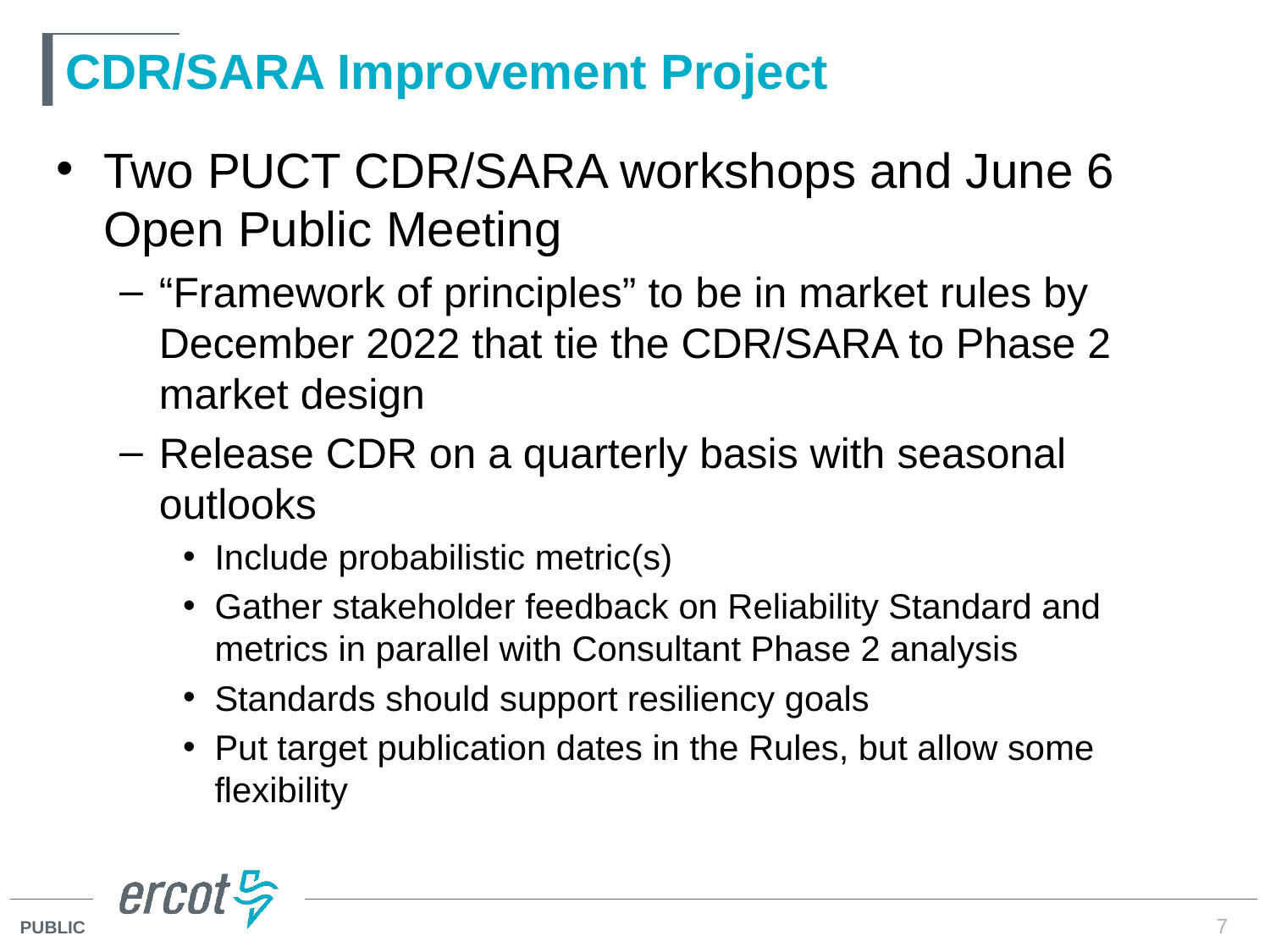

# CDR/SARA Improvement Project
Two PUCT CDR/SARA workshops and June 6 Open Public Meeting
“Framework of principles” to be in market rules by December 2022 that tie the CDR/SARA to Phase 2 market design
Release CDR on a quarterly basis with seasonal outlooks
Include probabilistic metric(s)
Gather stakeholder feedback on Reliability Standard and metrics in parallel with Consultant Phase 2 analysis
Standards should support resiliency goals
Put target publication dates in the Rules, but allow some flexibility
7